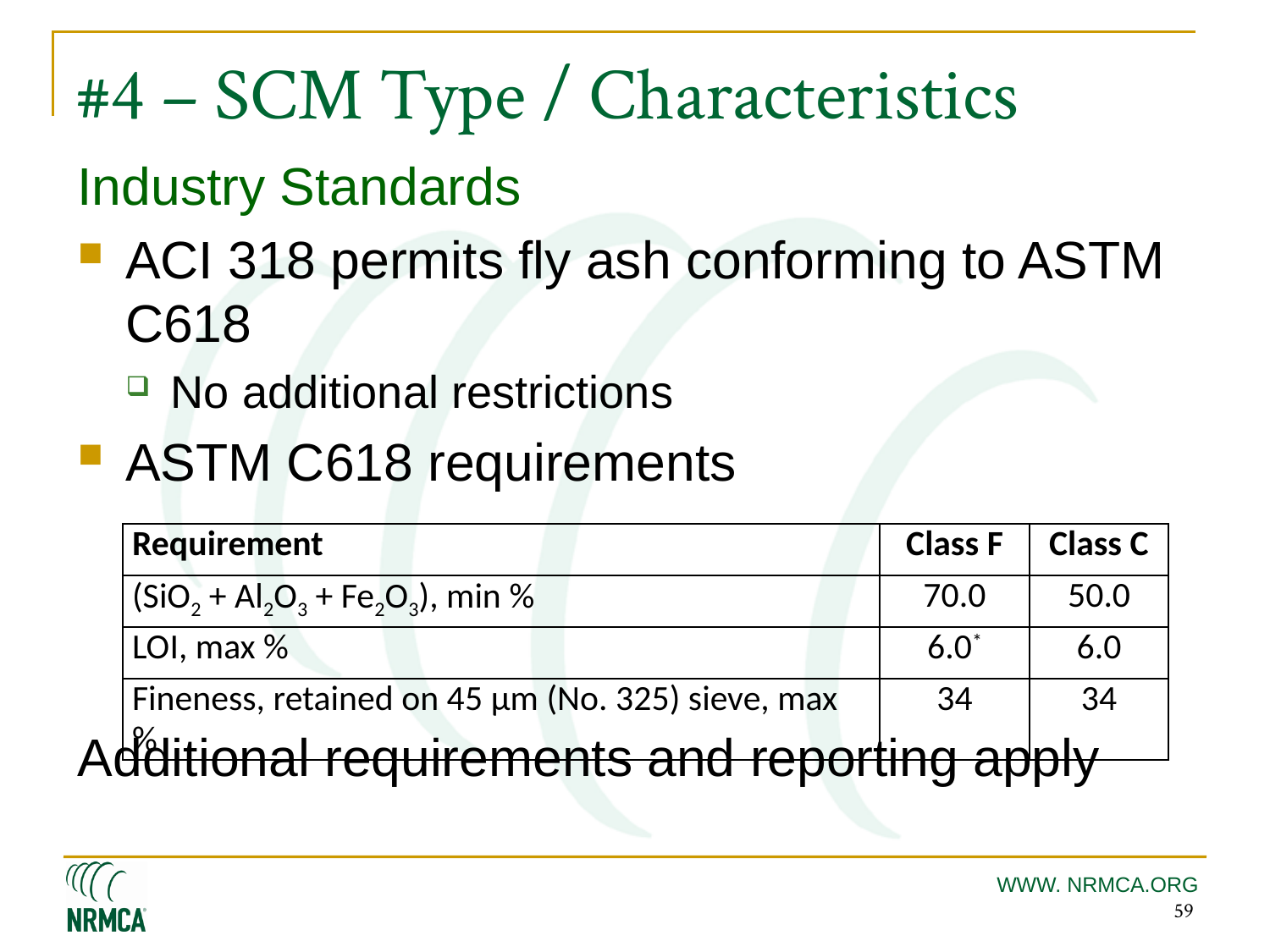

# #4 – SCM Type / Characteristics
Industry Standards
ACI 318 permits fly ash conforming to ASTM C618
No additional restrictions
ASTM C618 requirements

Additional requirements and reporting apply

| Requirement | Class F | Class C |
| --- | --- | --- |
| (SiO2 + Al2O3 + Fe2O3), min % | 70.0 | 50.0 |
| LOI, max % | 6.0\* | 6.0 |
| Fineness, retained on 45 µm (No. 325) sieve, max % | 34 | 34 |
59